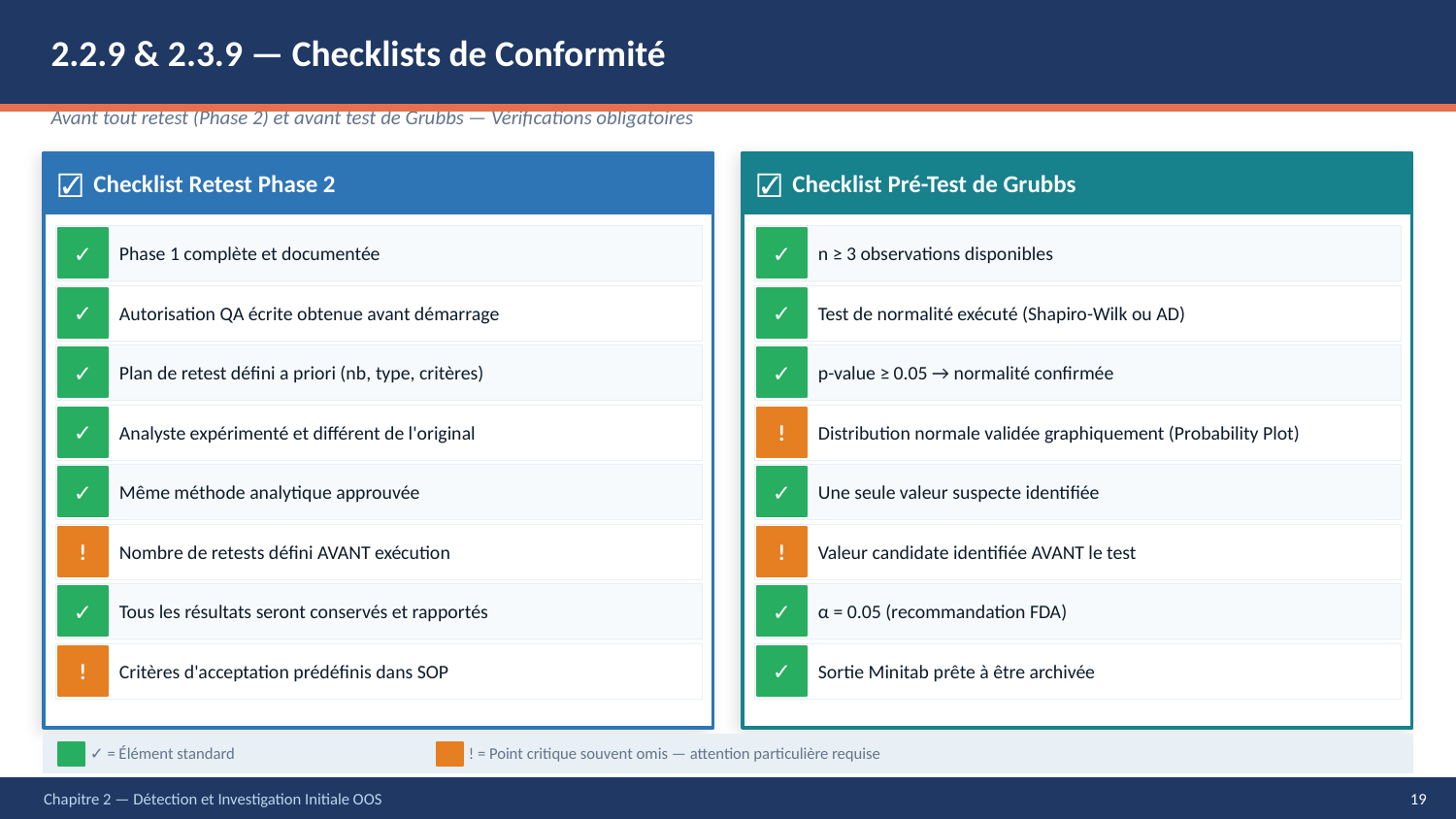

2.2.9 & 2.3.9 — Checklists de Conformité

Avant tout retest (Phase 2) et avant test de Grubbs — Vérifications obligatoires

☑  Checklist Retest Phase 2
☑  Checklist Pré-Test de Grubbs

✓
Phase 1 complète et documentée

✓
n ≥ 3 observations disponibles

✓
Autorisation QA écrite obtenue avant démarrage

✓
Test de normalité exécuté (Shapiro-Wilk ou AD)

✓
Plan de retest défini a priori (nb, type, critères)

✓
p-value ≥ 0.05 → normalité confirmée

✓
Analyste expérimenté et différent de l'original

!
Distribution normale validée graphiquement (Probability Plot)

✓
Même méthode analytique approuvée

✓
Une seule valeur suspecte identifiée

!
Nombre de retests défini AVANT exécution

!
Valeur candidate identifiée AVANT le test

✓
Tous les résultats seront conservés et rapportés

✓
α = 0.05 (recommandation FDA)

!
Critères d'acceptation prédéfinis dans SOP

✓
Sortie Minitab prête à être archivée

✓ = Élément standard
! = Point critique souvent omis — attention particulière requise

Chapitre 2 — Détection et Investigation Initiale OOS
19